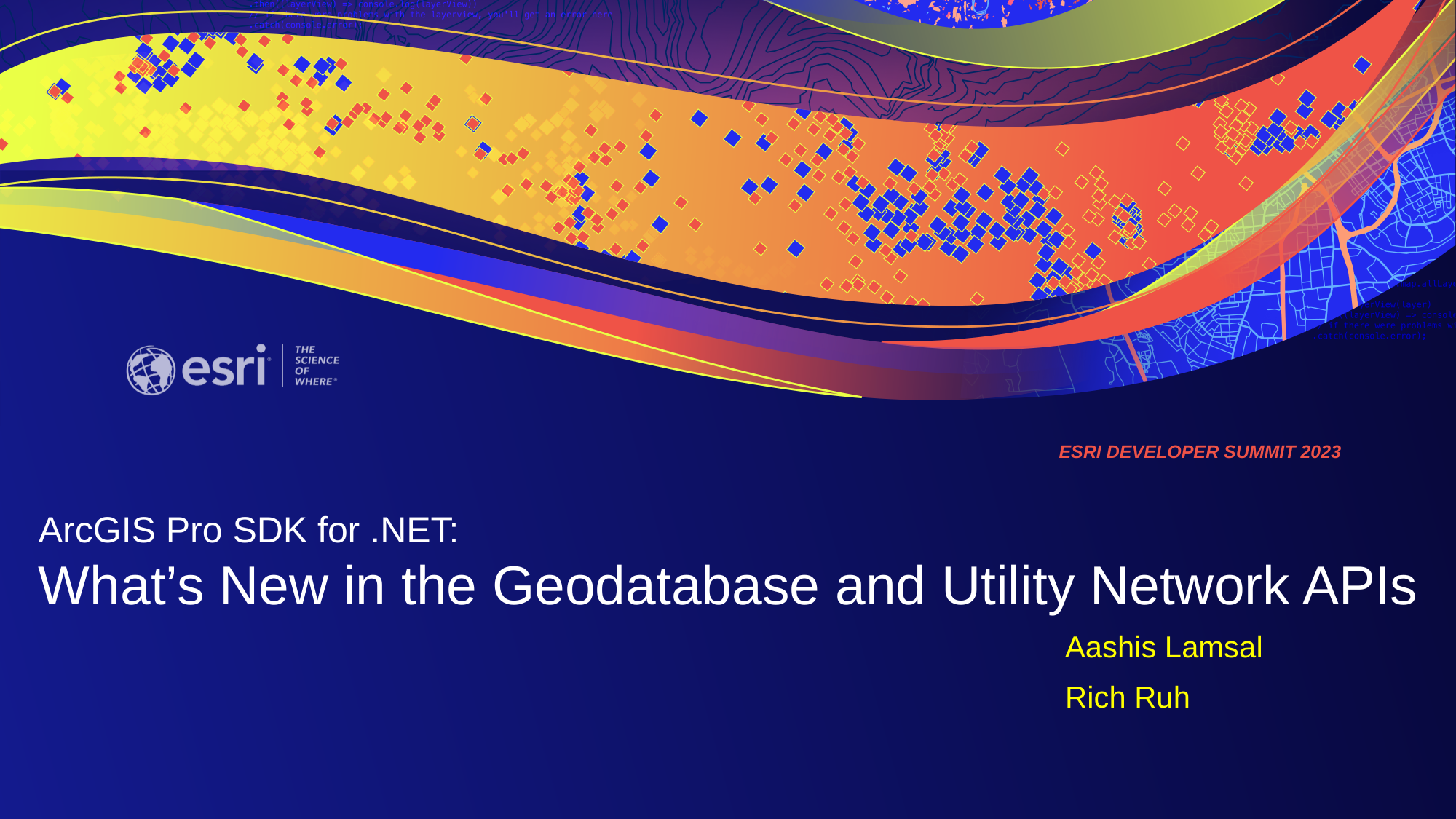

# ArcGIS Pro SDK for .NET:​ What’s New in the Geodatabase and Utility Network APIs​
Aashis Lamsal
Rich Ruh